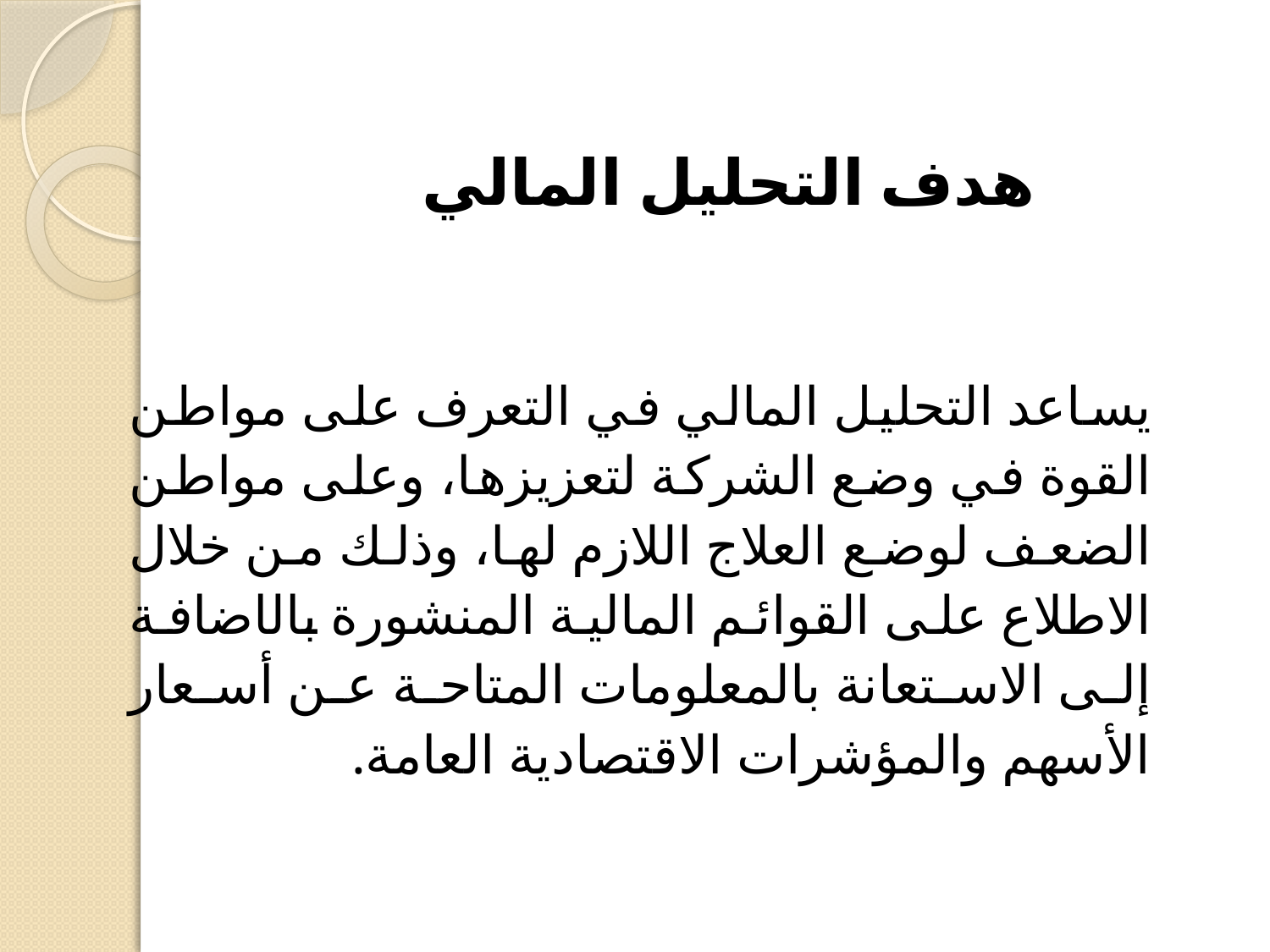

# هدف التحليل المالي
يساعد التحليل المالي في التعرف على مواطن القوة في وضع الشركة لتعزيزها، وعلى مواطن الضعف لوضع العلاج اللازم لها، وذلك من خلال الاطلاع على القوائم المالية المنشورة بالاضافة إلى الاستعانة بالمعلومات المتاحة عن أسعار الأسهم والمؤشرات الاقتصادية العامة.